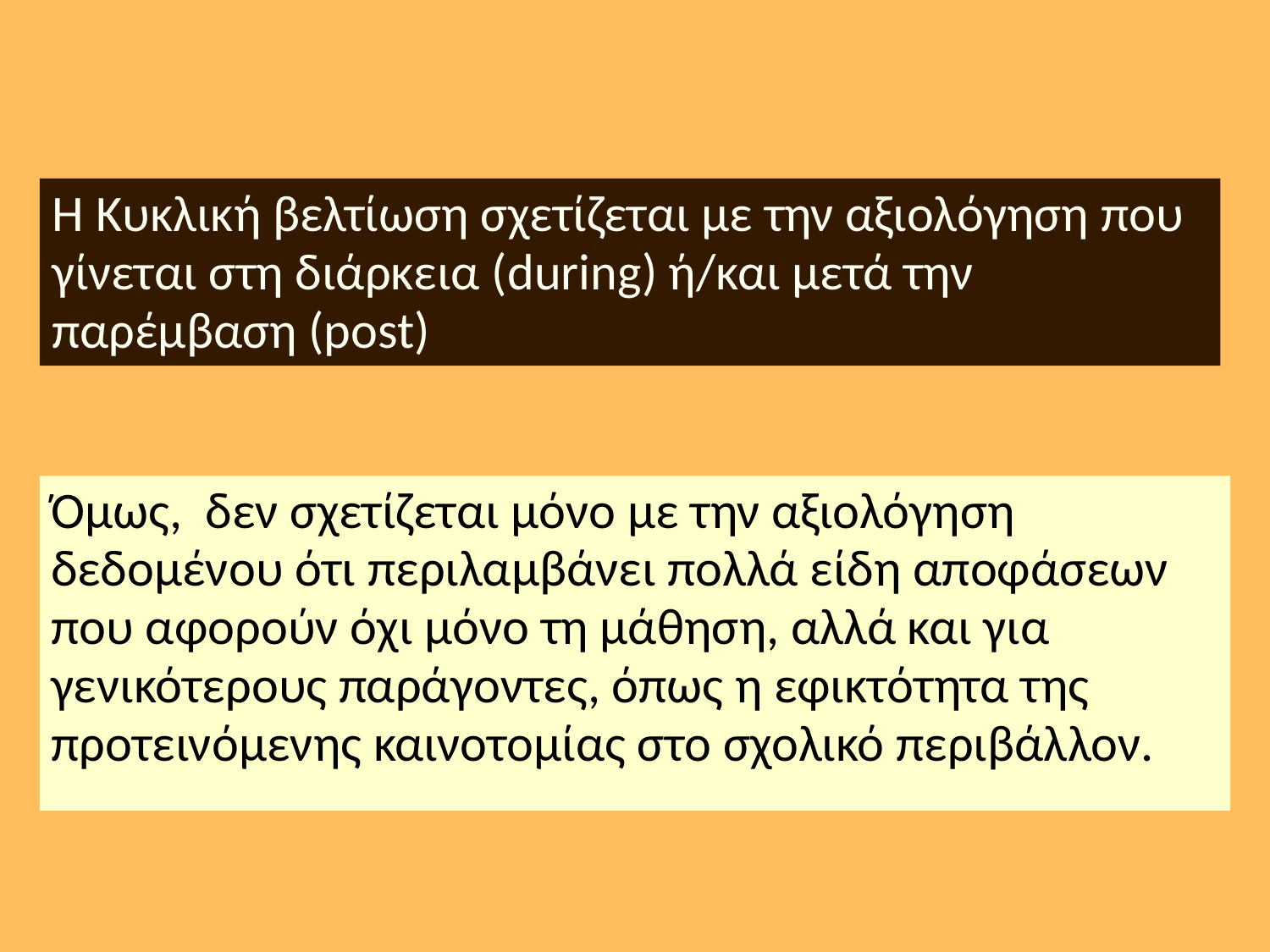

Η Κυκλική βελτίωση σχετίζεται με την αξιολόγηση που γίνεται στη διάρκεια (during) ή/και μετά την παρέμβαση (post)
Όμως,  δεν σχετίζεται μόνο με την αξιολόγηση δεδομένου ότι περιλαμβάνει πολλά είδη αποφάσεων που αφορούν όχι μόνο τη μάθηση, αλλά και για γενικότερους παράγοντες, όπως η εφικτότητα της προτεινόμενης καινοτομίας στο σχολικό περιβάλλον.